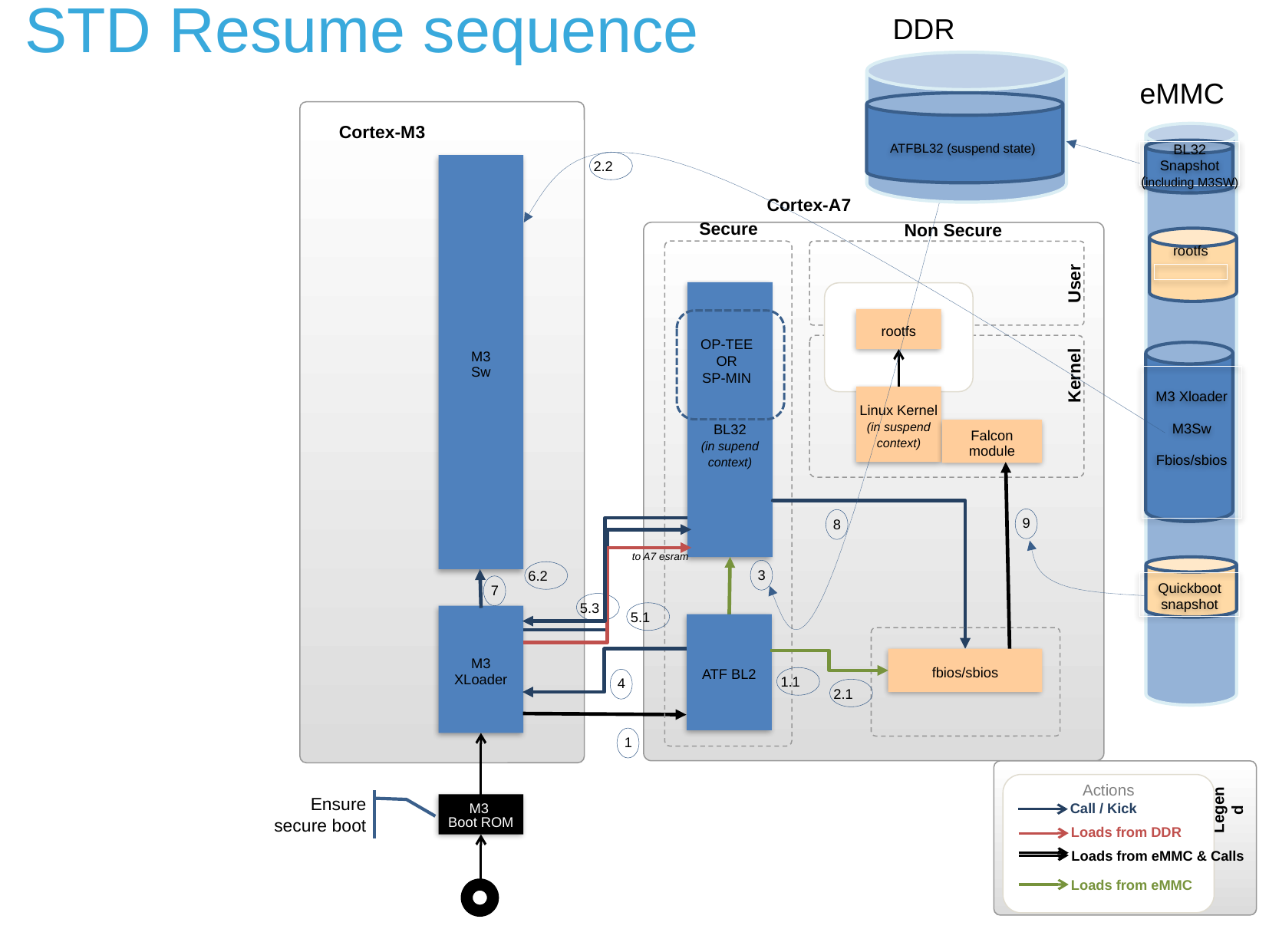

# STD Resume sequence
DDR

eMMC

Cortex-M3

ATFBL32 (suspend state)

BL32
Snapshot
(including M3SW)
2.2

M3
Sw
Cortex-A7
Secure
Non Secure

User

rootfs

BL32
(in supend context)

rootfs

Kernel
OP-TEE
OR
SP-MIN

M3 Xloader

M3Sw

Fbios/sbios

Linux Kernel
(in suspend context)
Falcon
module
9

8

to A7 esram

3

6.2

Quickboot snapshot
7

5.3

5.1

M3
XLoader
ATF BL2

fbios/sbios
1.1

4

2.1

1

Legend
Actions
Ensure secure boot
Call / Kick
M3
Boot ROM
Loads from DDR
Loads from eMMC & Calls
Loads from eMMC